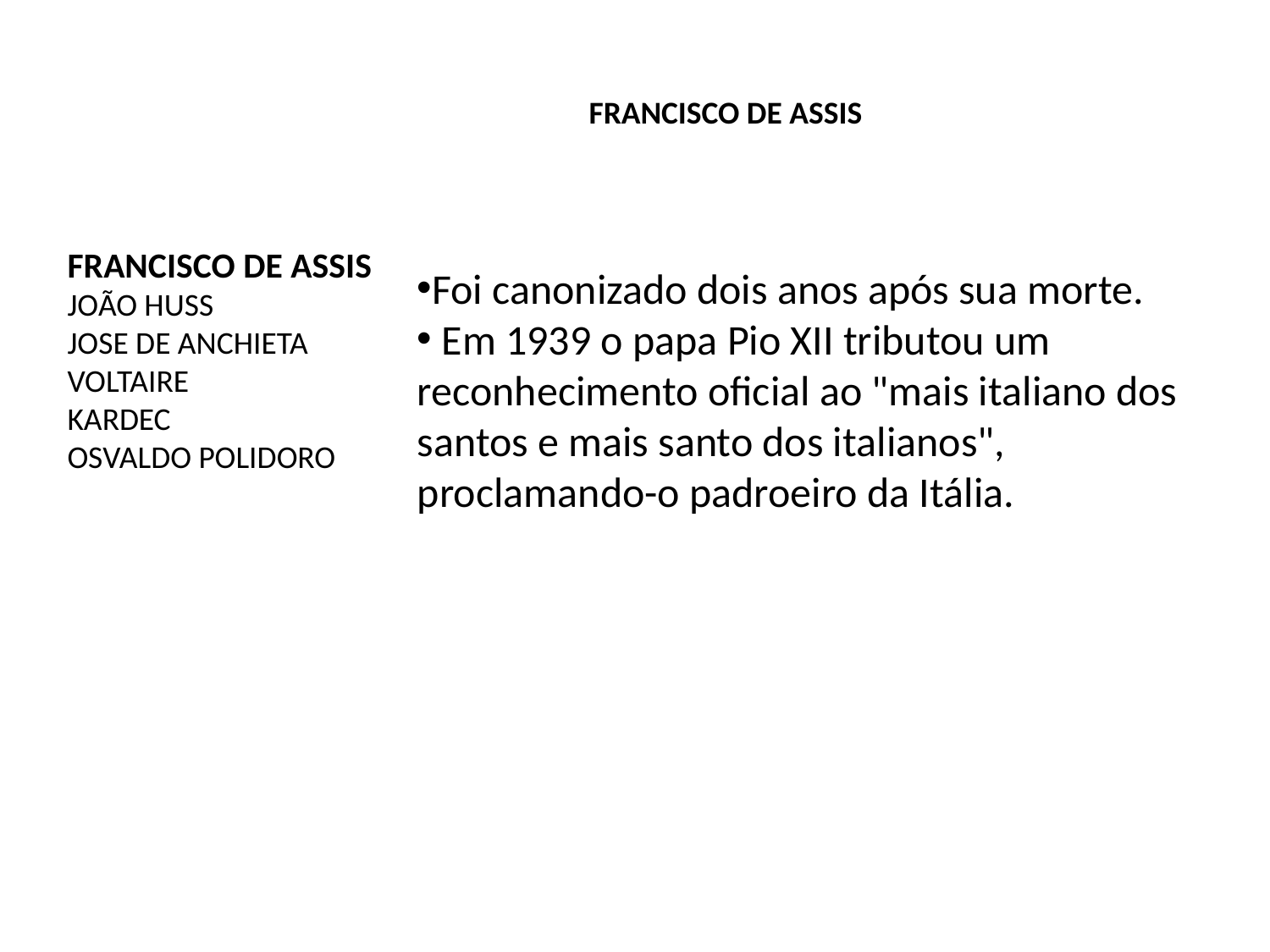

FRANCISCO DE ASSIS
FRANCISCO DE ASSIS
JOÃO HUSS
JOSE DE ANCHIETA
VOLTAIRE
KARDEC
OSVALDO POLIDORO
Foi canonizado dois anos após sua morte.
 Em 1939 o papa Pio XII tributou um reconhecimento oficial ao "mais italiano dos santos e mais santo dos italianos", proclamando-o padroeiro da Itália.